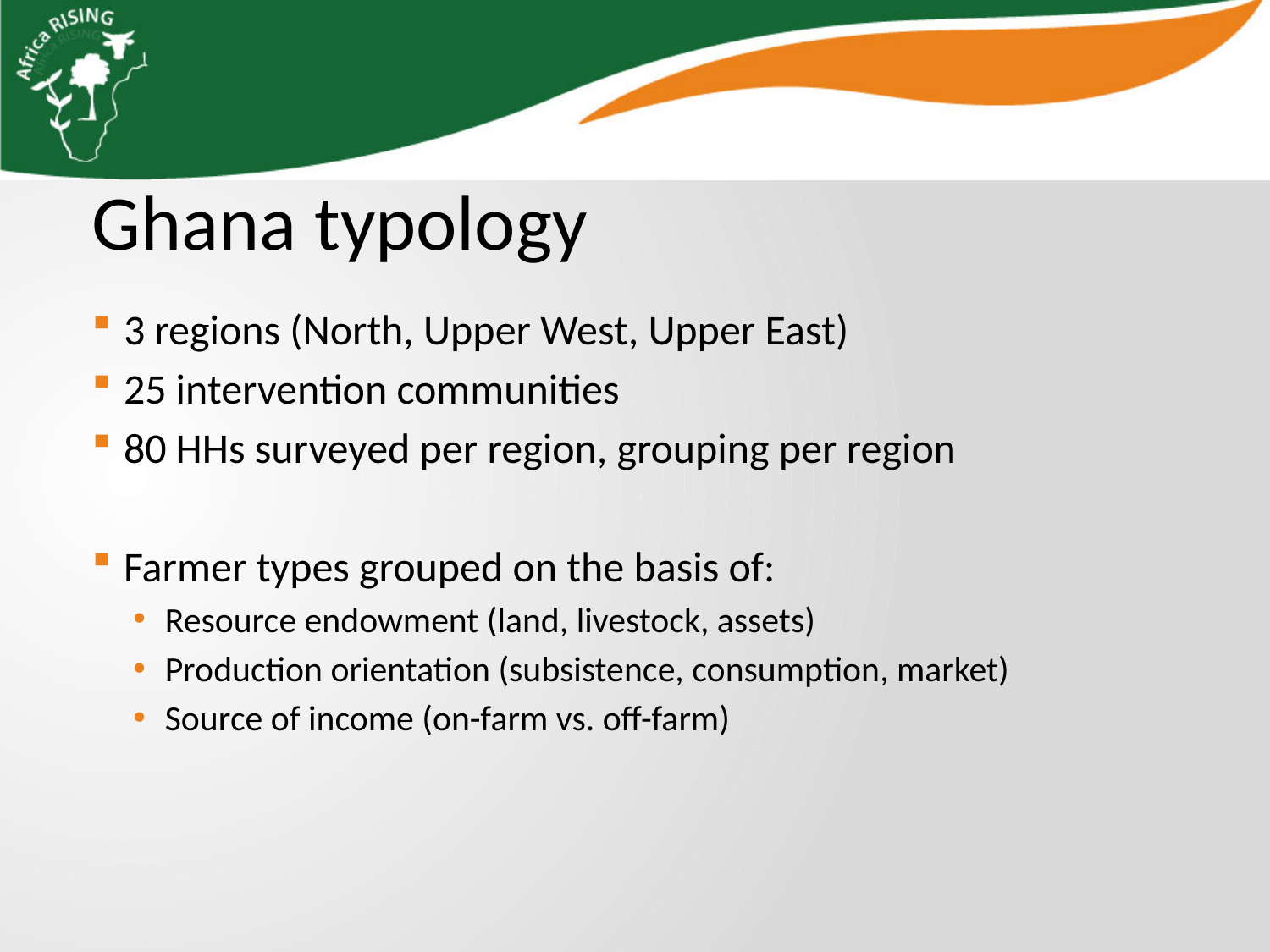

Ghana typology
3 regions (North, Upper West, Upper East)
25 intervention communities
80 HHs surveyed per region, grouping per region

Farmer types grouped on the basis of:
Resource endowment (land, livestock, assets)
Production orientation (subsistence, consumption, market)
Source of income (on-farm vs. off-farm)